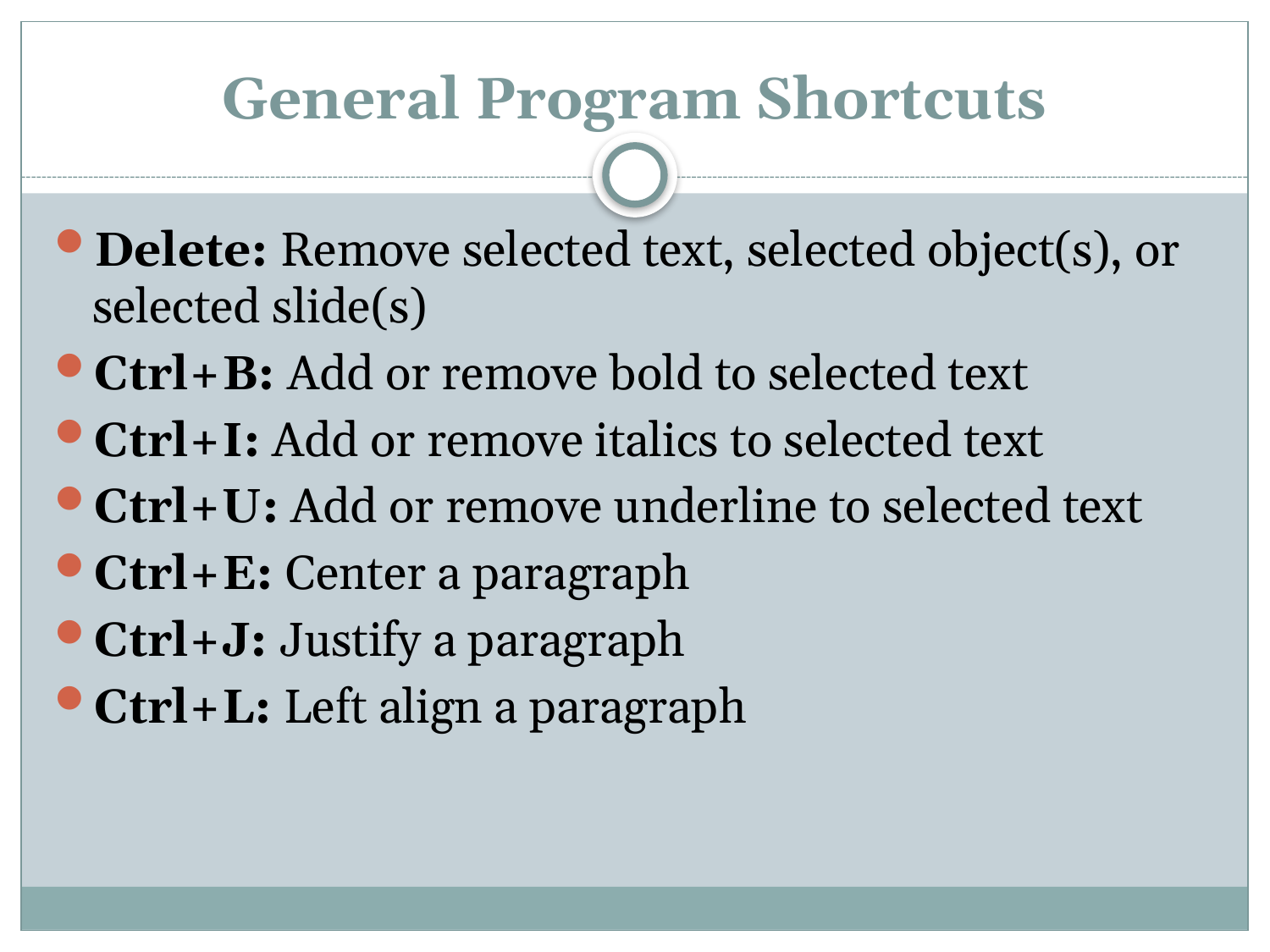

# General Program Shortcuts
Delete: Remove selected text, selected object(s), or selected slide(s)
Ctrl+B: Add or remove bold to selected text
Ctrl+I: Add or remove italics to selected text
Ctrl+U: Add or remove underline to selected text
Ctrl+E: Center a paragraph
Ctrl+J: Justify a paragraph
Ctrl+L: Left align a paragraph